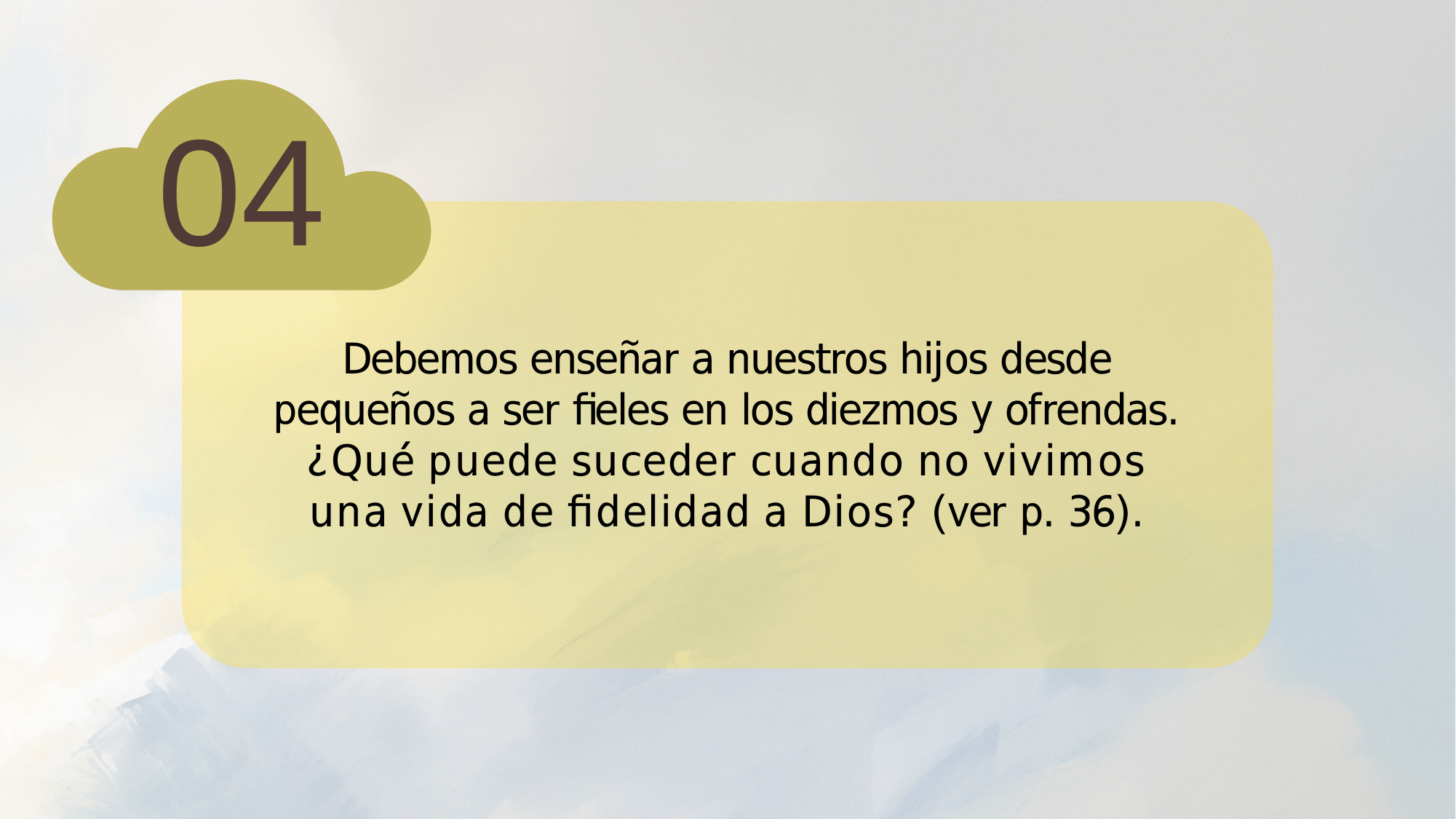

04

Debemos enseñar a nuestros hijos desde pequeños a ser fieles en los diezmos y ofrendas. ¿Qué puede suceder cuando no vivimos una vida de fidelidad a Dios? (ver p. 36).